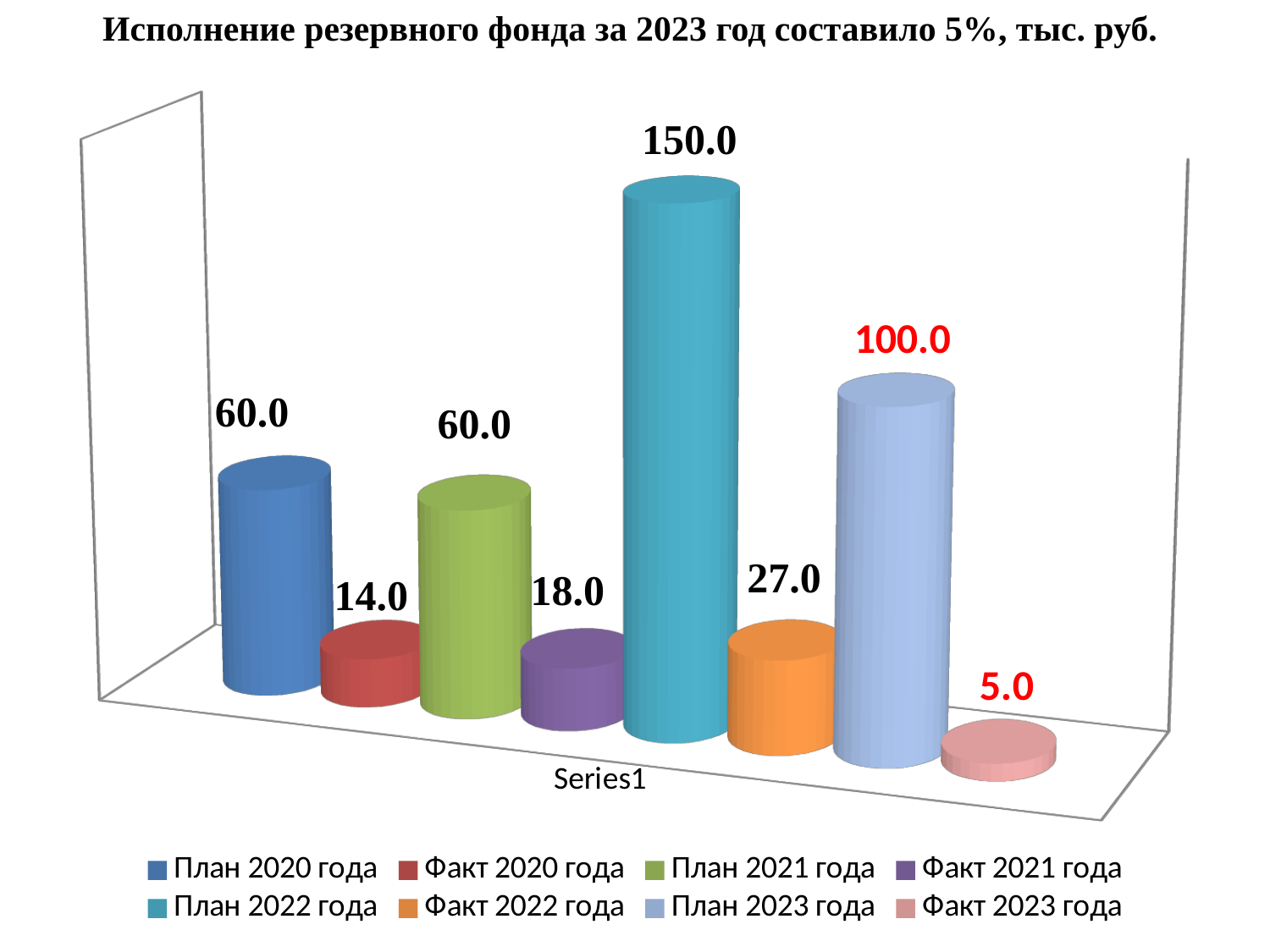

Исполнение резервного фонда за 2023 год составило 5%, тыс. руб.

[unsupported chart]